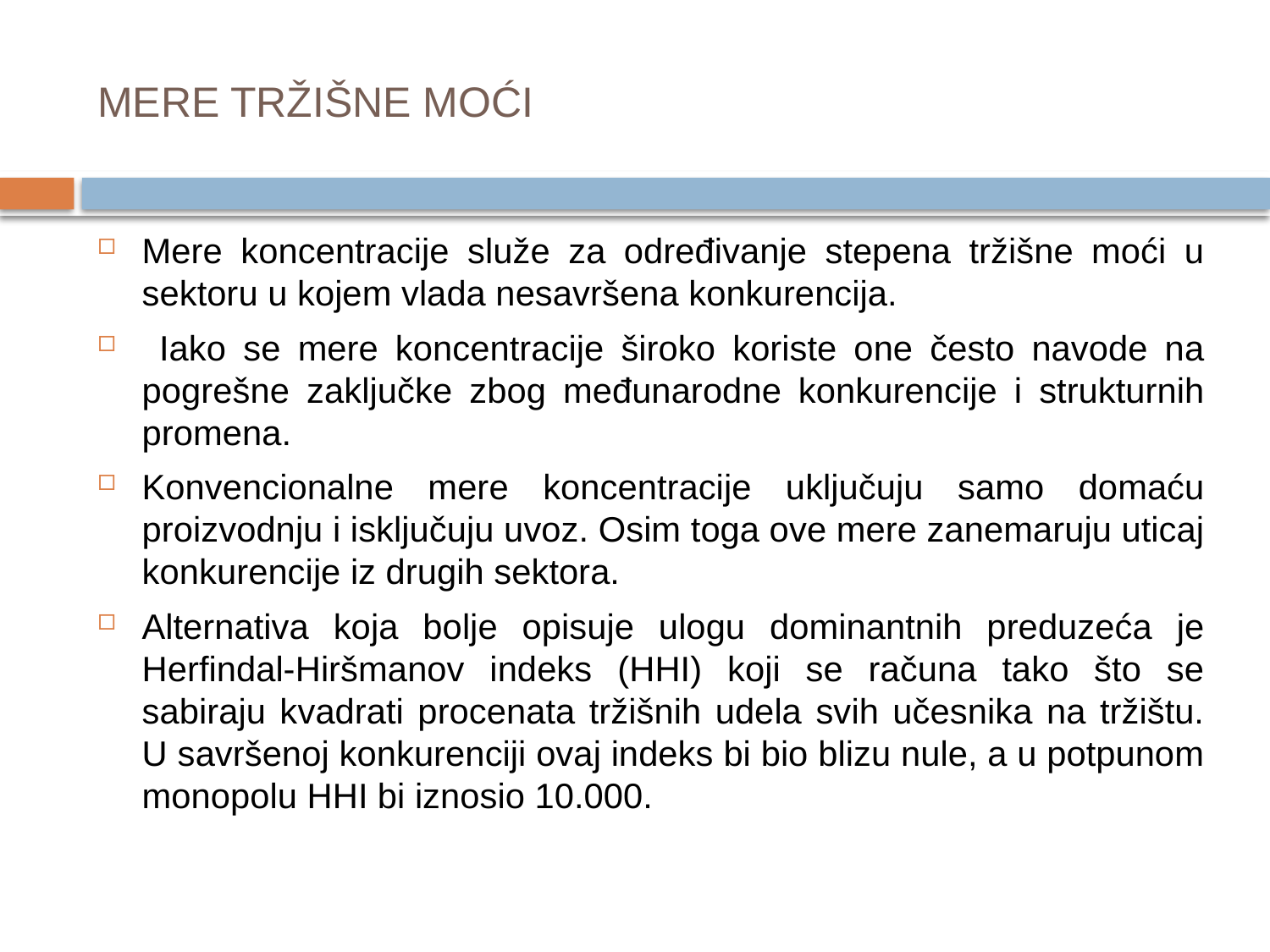

# MERE TRŽIŠNE MOĆI
Mere koncentracije služe za određivanje stepena tržišne moći u sektoru u kojem vlada nesavršena konkurencija.
 Iako se mere koncentracije široko koriste one često navode na pogrešne zaključke zbog međunarodne konkurencije i strukturnih promena.
Konvencionalne mere koncentracije uključuju samo domaću proizvodnju i isključuju uvoz. Osim toga ove mere zanemaruju uticaj konkurencije iz drugih sektora.
Alternativa koja bolje opisuje ulogu dominantnih preduzeća je Herfindal-Hiršmanov indeks (HHI) koji se računa tako što se sabiraju kvadrati procenata tržišnih udela svih učesnika na tržištu. U savršenoj konkurenciji ovaj indeks bi bio blizu nule, a u potpunom monopolu HHI bi iznosio 10.000.